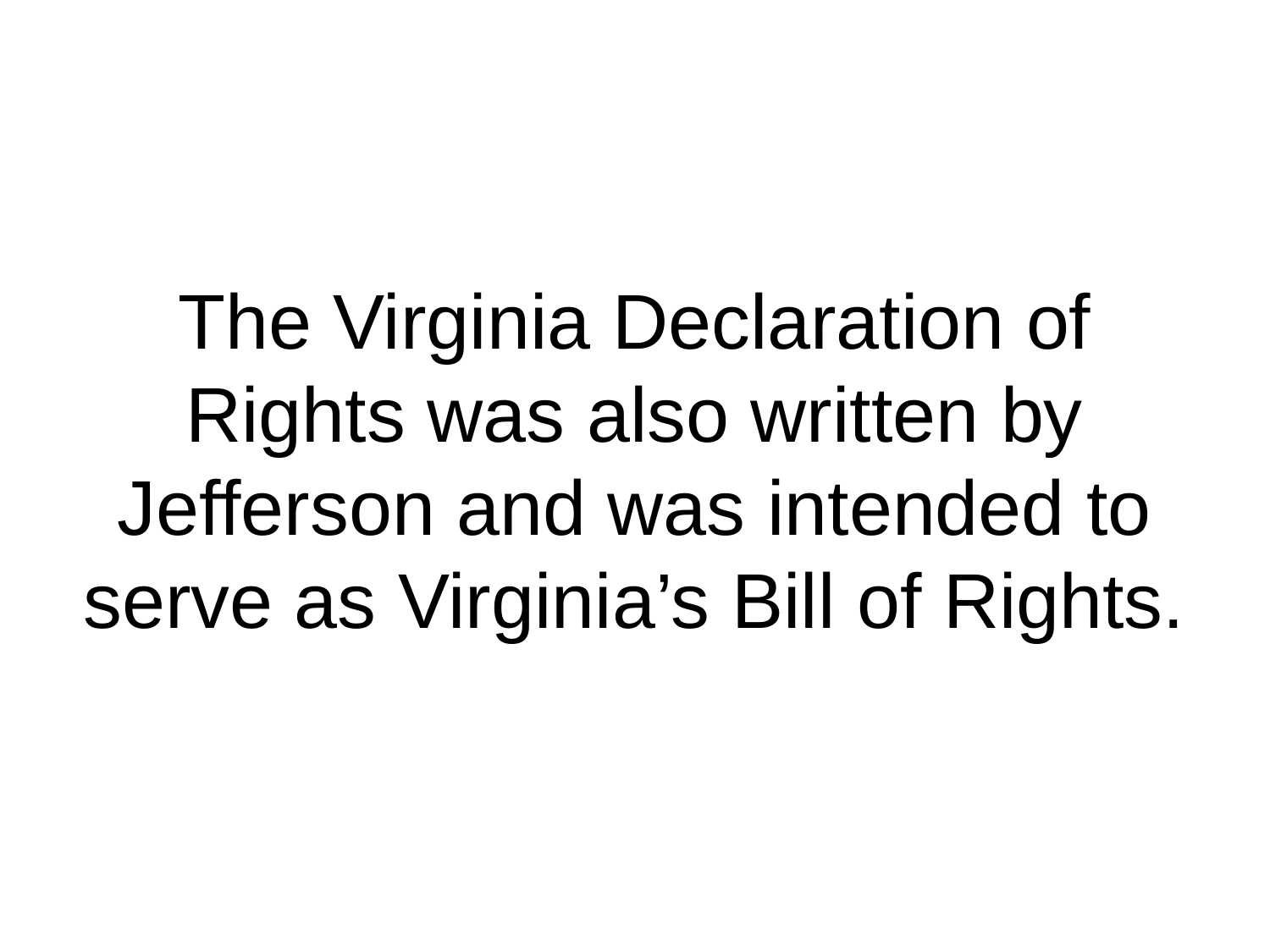

# The Virginia Declaration of Rights was also written by Jefferson and was intended to serve as Virginia’s Bill of Rights.